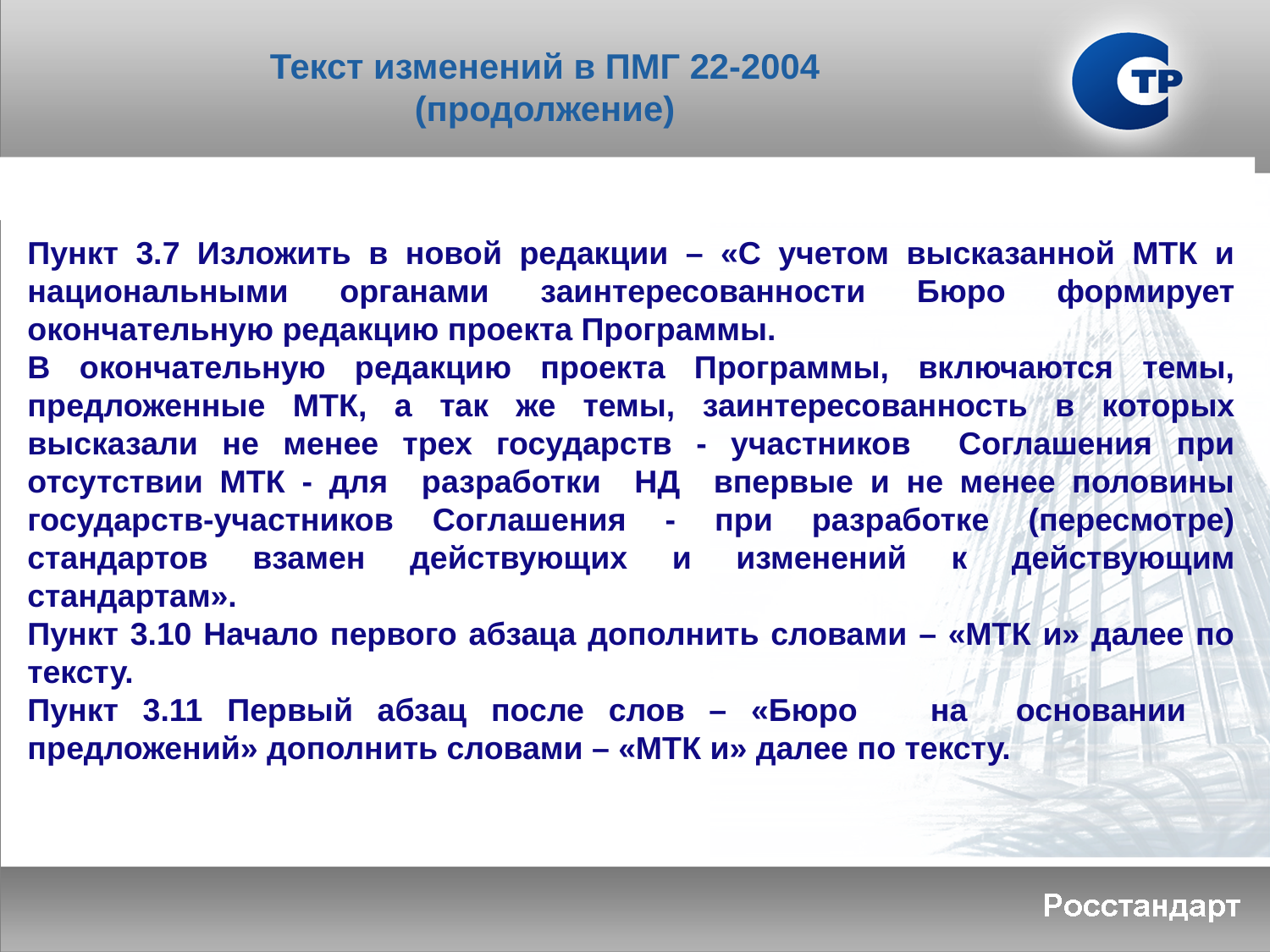

Текст изменений в ПМГ 22-2004
(продолжение)

Пункт 3.7 Изложить в новой редакции – «С учетом высказанной МТК и национальными органами заинтересованности Бюро формирует окончательную редакцию проекта Программы.
В окончательную редакцию проекта Программы, включаются темы, предложенные МТК, а так же темы, заинтересованность в которых высказали не менее трех государств - участников  Соглашения при отсутствии МТК - для  разработки  НД  впервые и не менее половины государств-участников Соглашения - при разработке (пересмотре) стандартов взамен действующих и изменений к действующим стандартам».
Пункт 3.10 Начало первого абзаца дополнить словами – «МТК и» далее по тексту.
Пункт 3.11 Первый абзац после слов – «Бюро   на  основании   предложений» дополнить словами – «МТК и» далее по тексту.